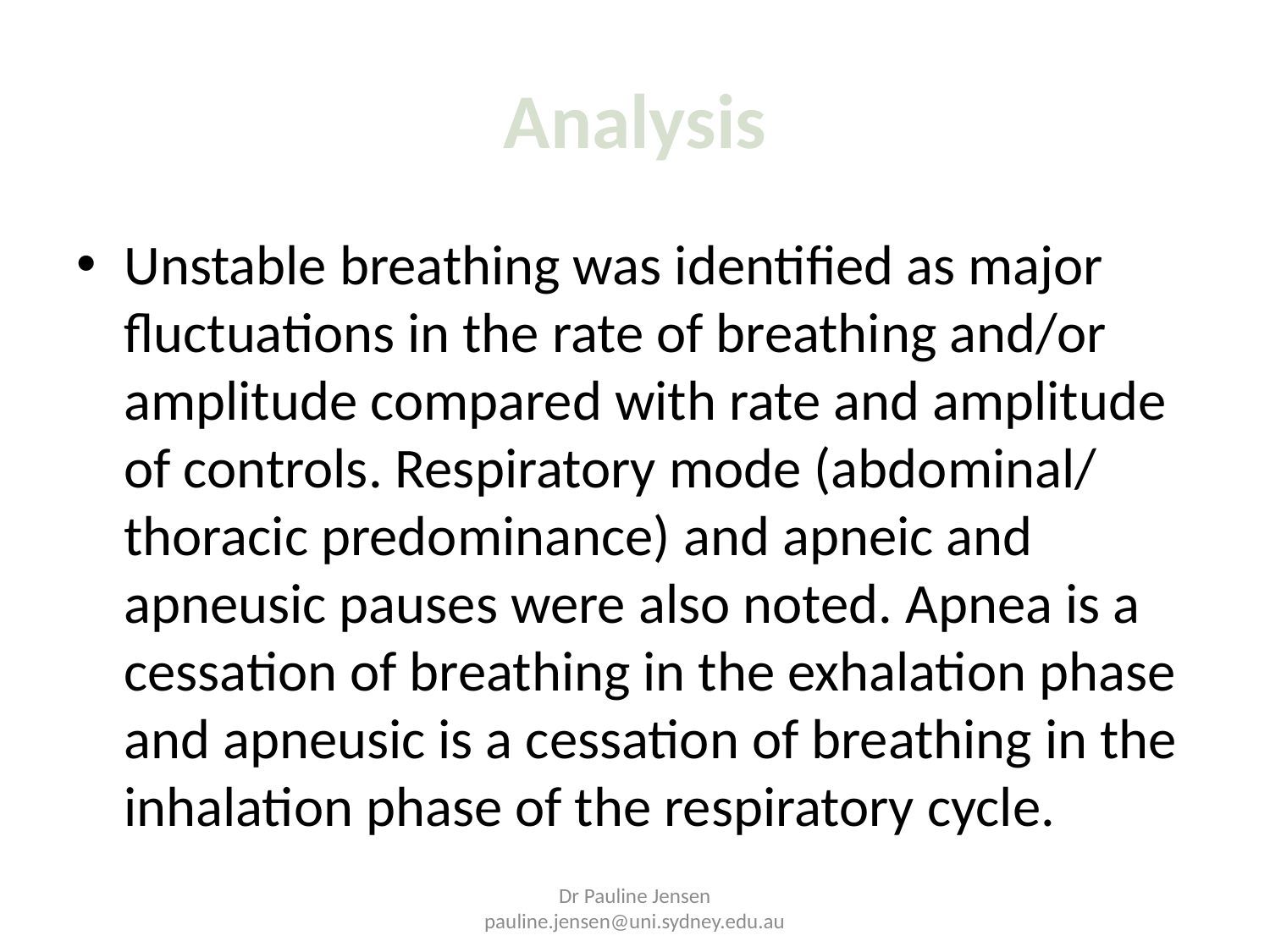

# Analysis
Unstable breathing was identified as major fluctuations in the rate of breathing and/or amplitude compared with rate and amplitude of controls. Respiratory mode (abdominal/ thoracic predominance) and apneic and apneusic pauses were also noted. Apnea is a cessation of breathing in the exhalation phase and apneusic is a cessation of breathing in the inhalation phase of the respiratory cycle.

Dr Pauline Jensen pauline.jensen@uni.sydney.edu.au